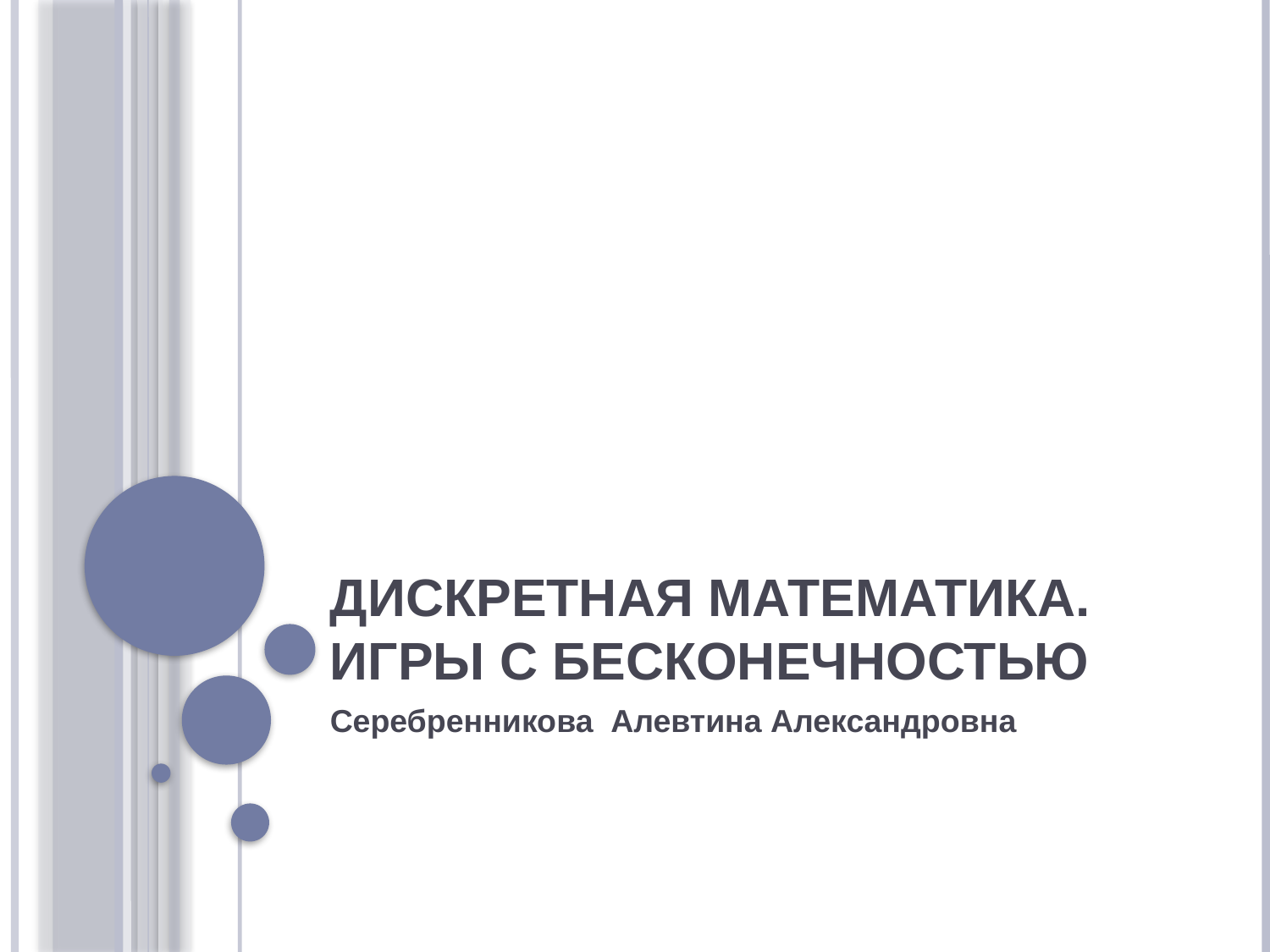

# Дискретная математика. Игры с бесконечностью
Серебренникова  Алевтина Александровна